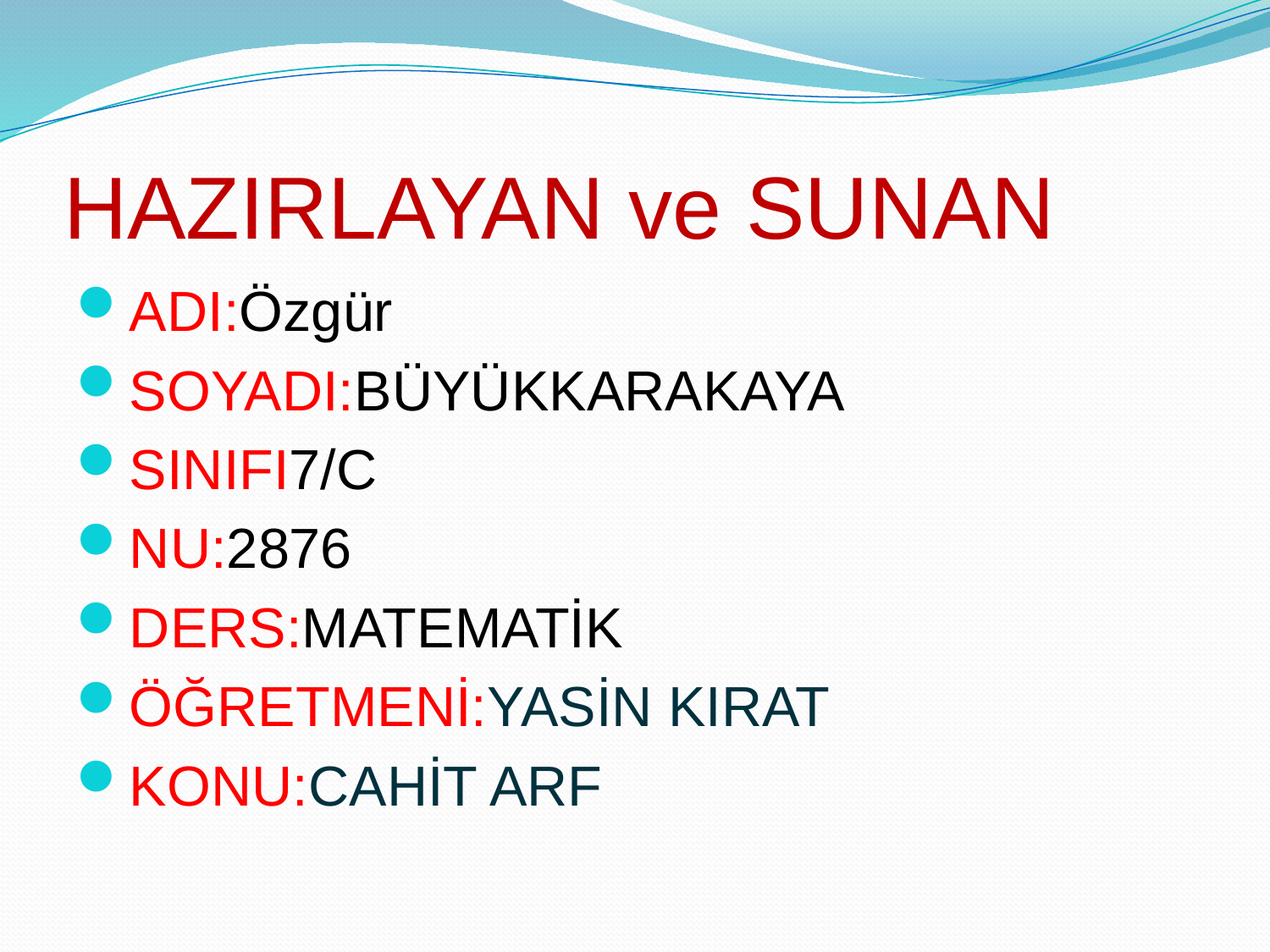

# HAZIRLAYAN ve SUNAN
ADI:Özgür
SOYADI:BÜYÜKKARAKAYA
SINIFI7/C
NU:2876
DERS:MATEMATİK
ÖĞRETMENİ:YASİN KIRAT
KONU:CAHİT ARF